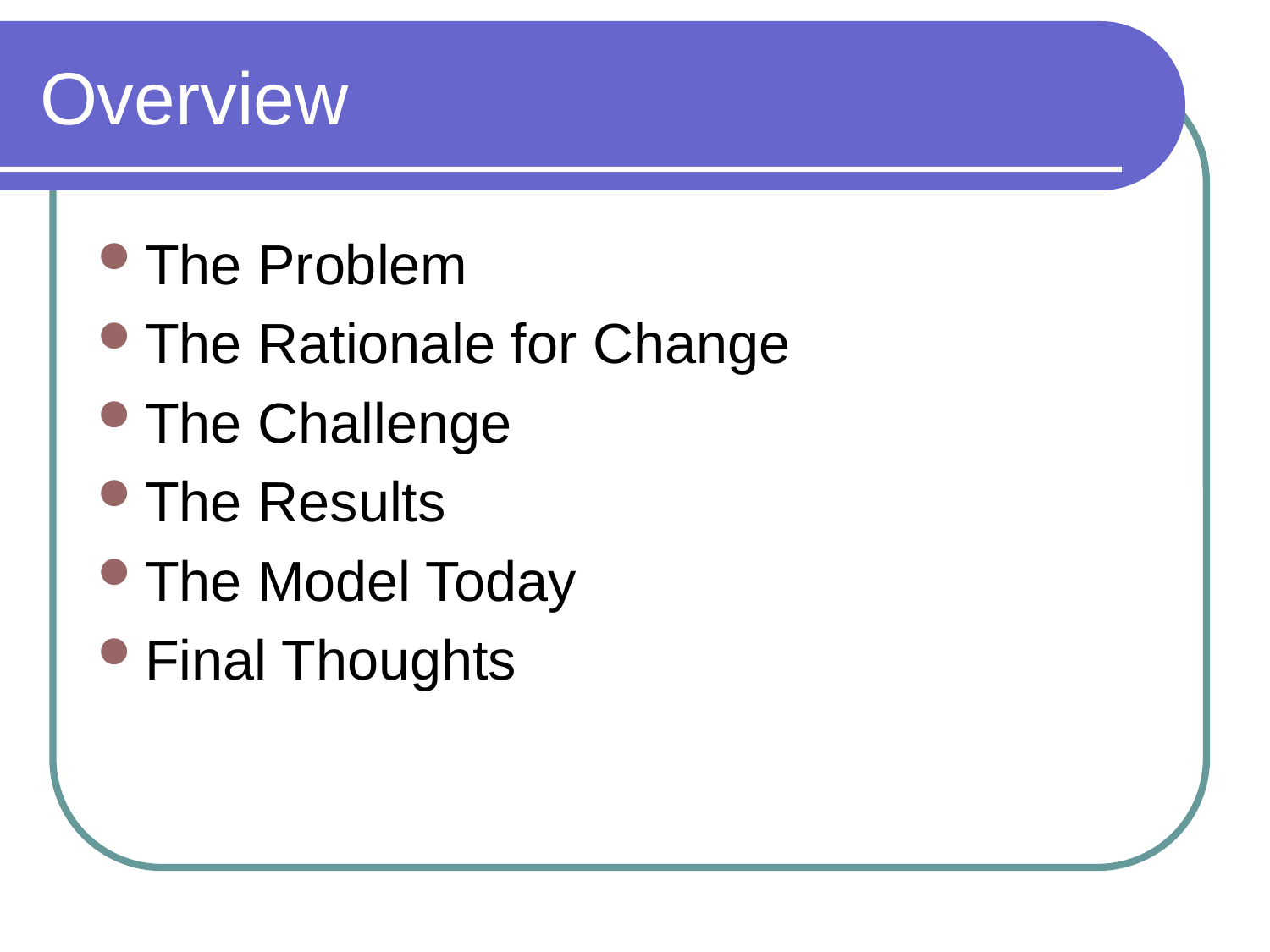

Overview
The Problem
The Rationale for Change
The Challenge
The Results
The Model Today
Final Thoughts